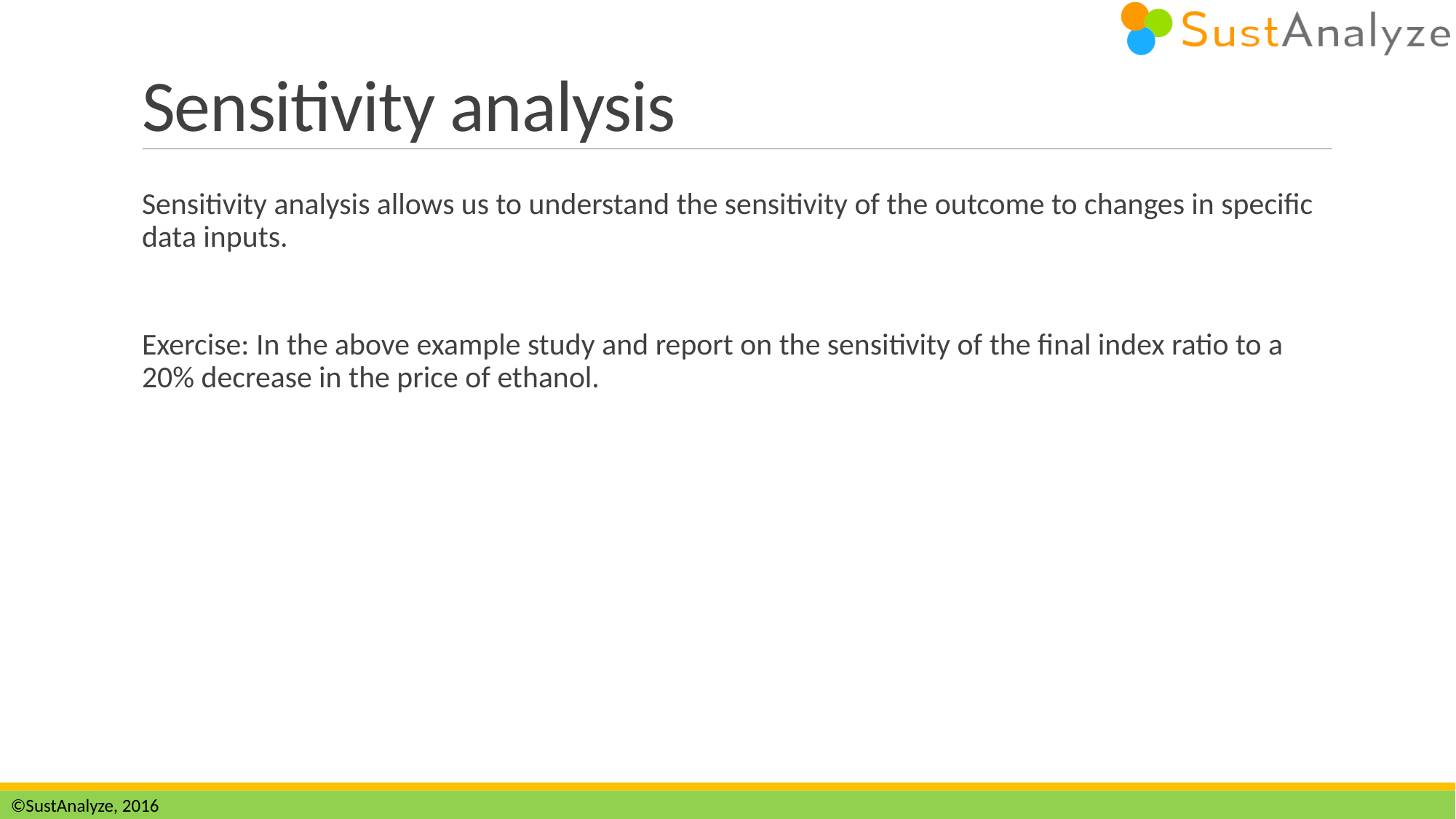

# Sensitivity analysis
Sensitivity analysis allows us to understand the sensitivity of the outcome to changes in specific data inputs.

Exercise: In the above example study and report on the sensitivity of the final index ratio to a 20% decrease in the price of ethanol.